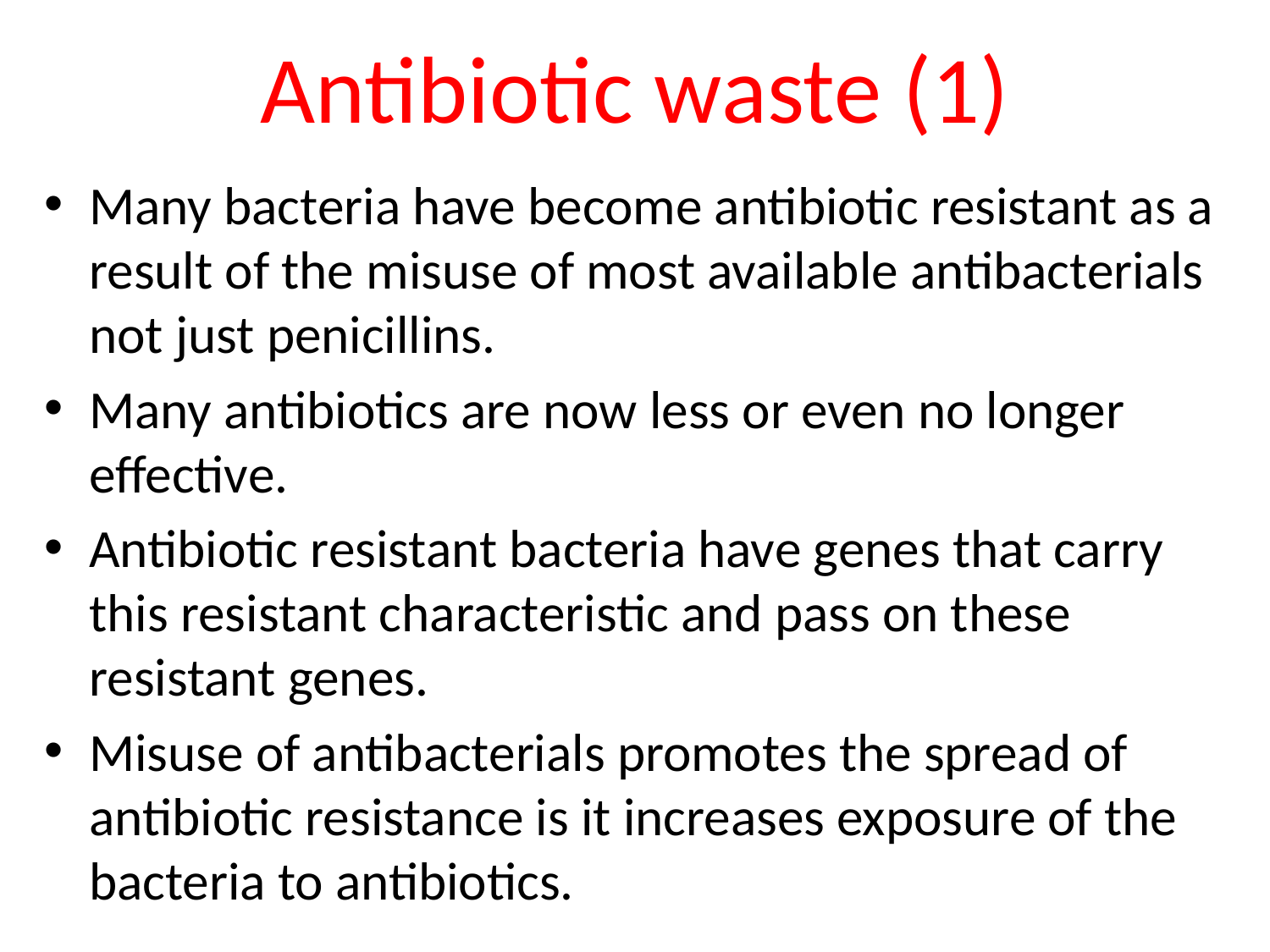

# Antibiotic waste (1)
Many bacteria have become antibiotic resistant as a result of the misuse of most available antibacterials not just penicillins.
Many antibiotics are now less or even no longer effective.
Antibiotic resistant bacteria have genes that carry this resistant characteristic and pass on these resistant genes.
Misuse of antibacterials promotes the spread of antibiotic resistance is it increases exposure of the bacteria to antibiotics.